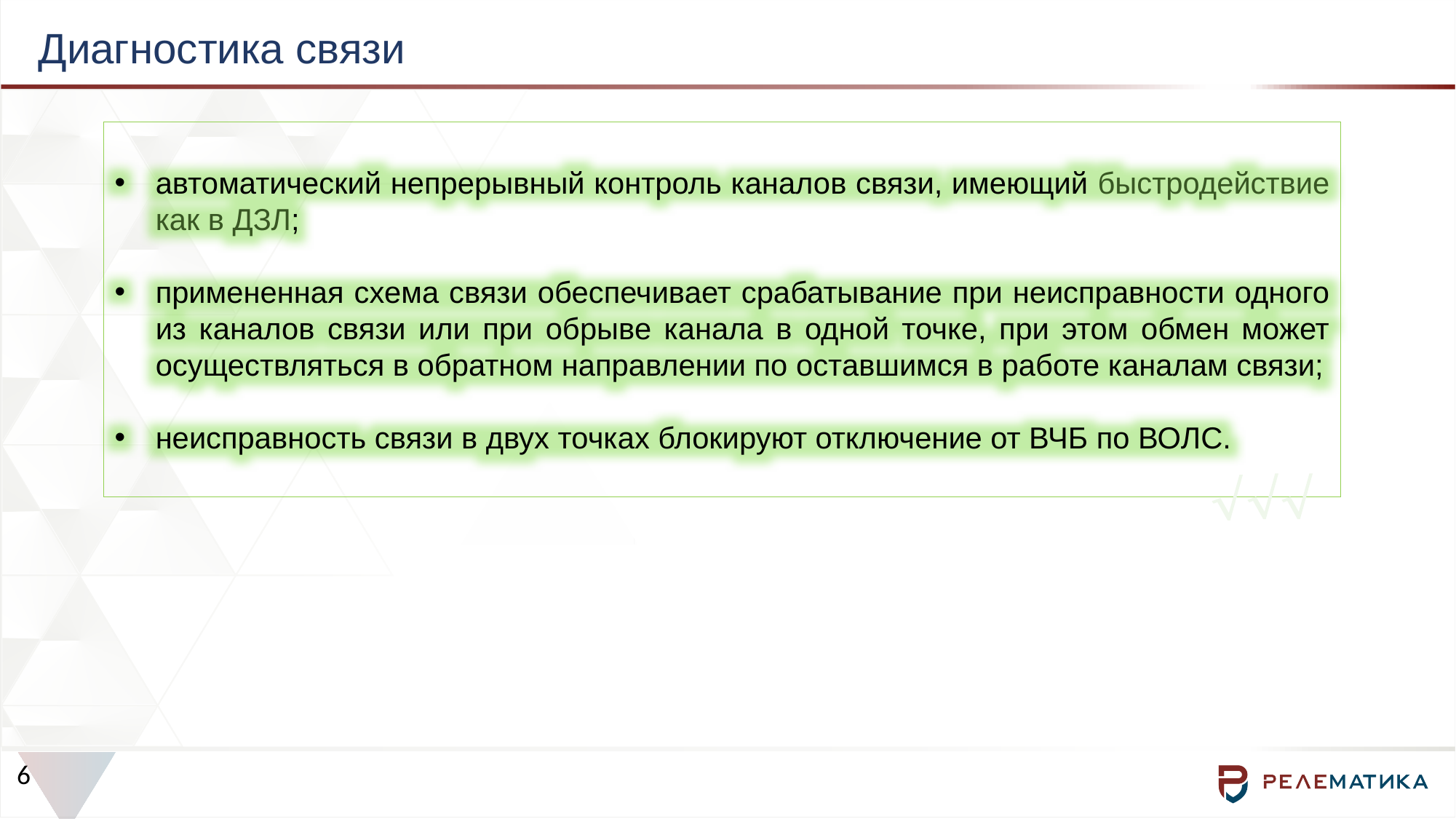

Диагностика связи

автоматический непрерывный контроль каналов связи, имеющий быстродействие как в ДЗЛ;

примененная схема связи обеспечивает срабатывание при неисправности одного из каналов связи или при обрыве канала в одной точке, при этом обмен может осуществляться в обратном направлении по оставшимся в работе каналам связи;

неисправность связи в двух точках блокируют отключение от ВЧБ по ВОЛС.

√
√
√